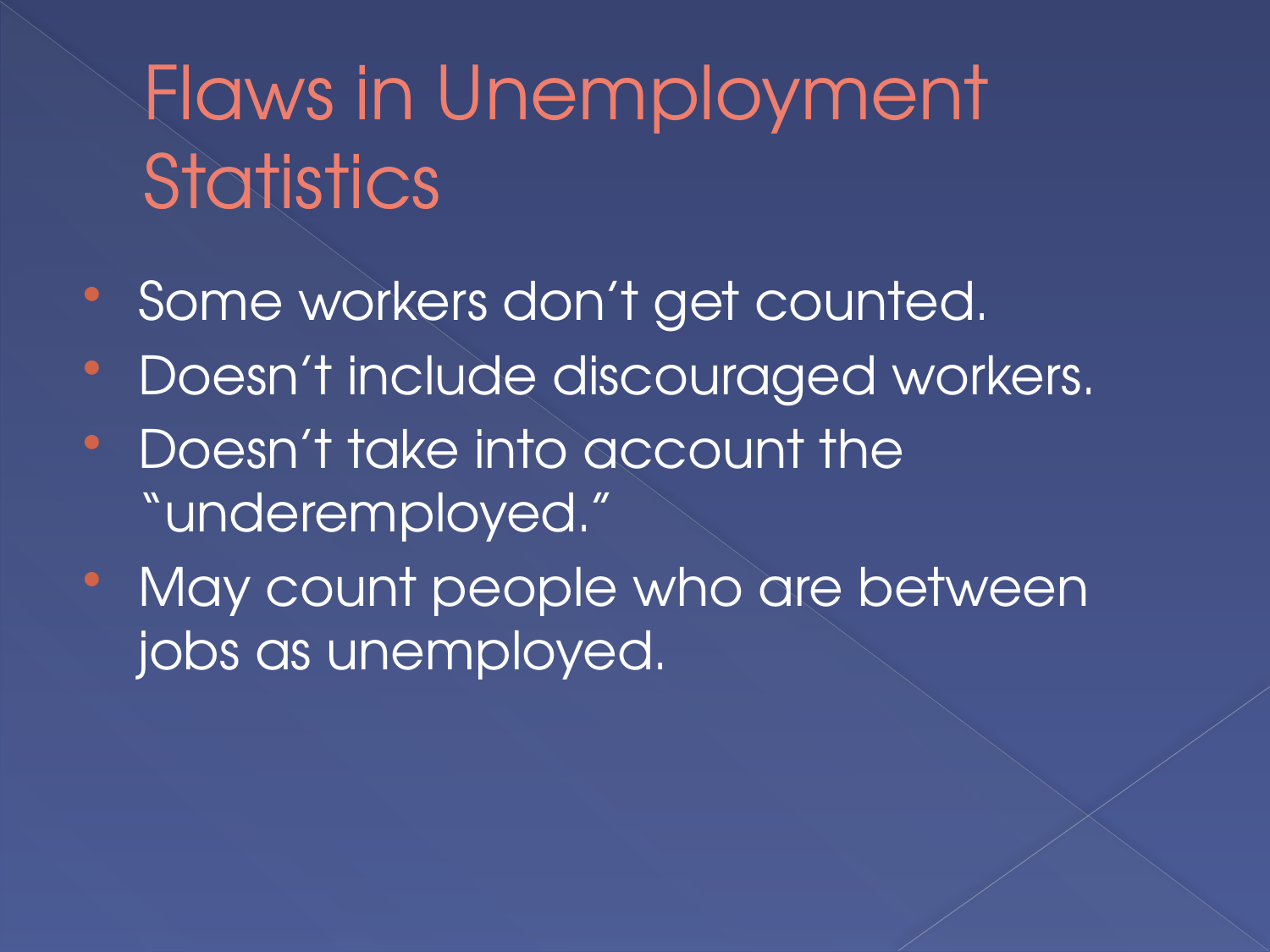

# Flaws in Unemployment Statistics
Some workers don’t get counted.
Doesn’t include discouraged workers.
Doesn’t take into account the “underemployed.”
May count people who are between jobs as unemployed.